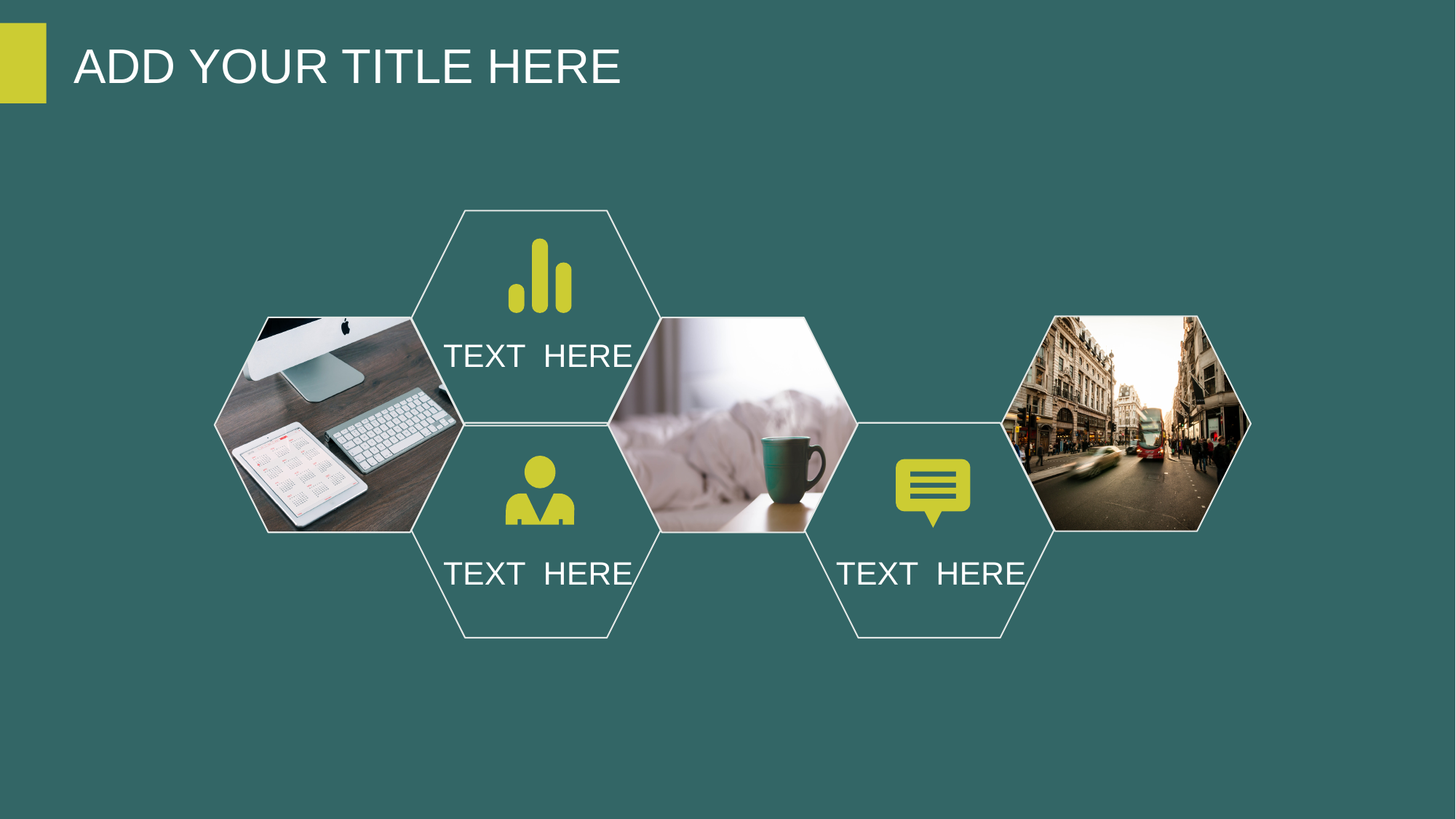

ADD YOUR TITLE HERE

  TEXT  HERE

  TEXT  HERE

  TEXT  HERE